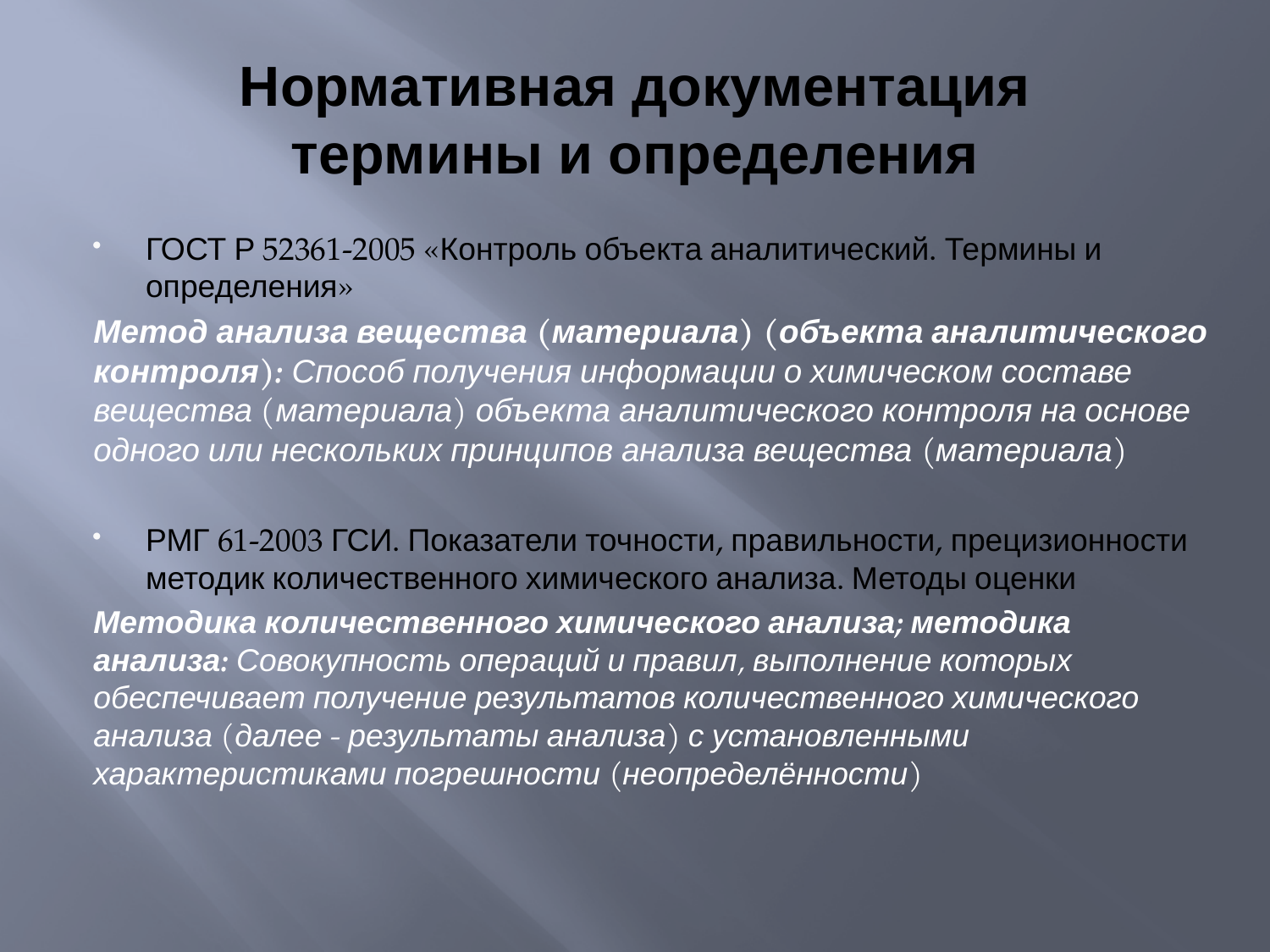

# Нормативная документация термины и определения
ГОСТ Р 52361-2005 «Контроль объекта аналитический. Термины и определения»
Метод анализа вещества (материала) (объекта аналитического контроля): Способ получения информации о химическом составе вещества (материала) объекта аналитического контроля на основе одного или нескольких принципов анализа вещества (материала)

РМГ 61-2003 ГСИ. Показатели точности, правильности, прецизионности методик количественного химического анализа. Методы оценки
Методика количественного химического анализа; методика анализа: Совокупность операций и правил, выполнение которых обеспечивает получение результатов количественного химического анализа (далее - результаты анализа) с установленными характеристиками погрешности (неопределённости)